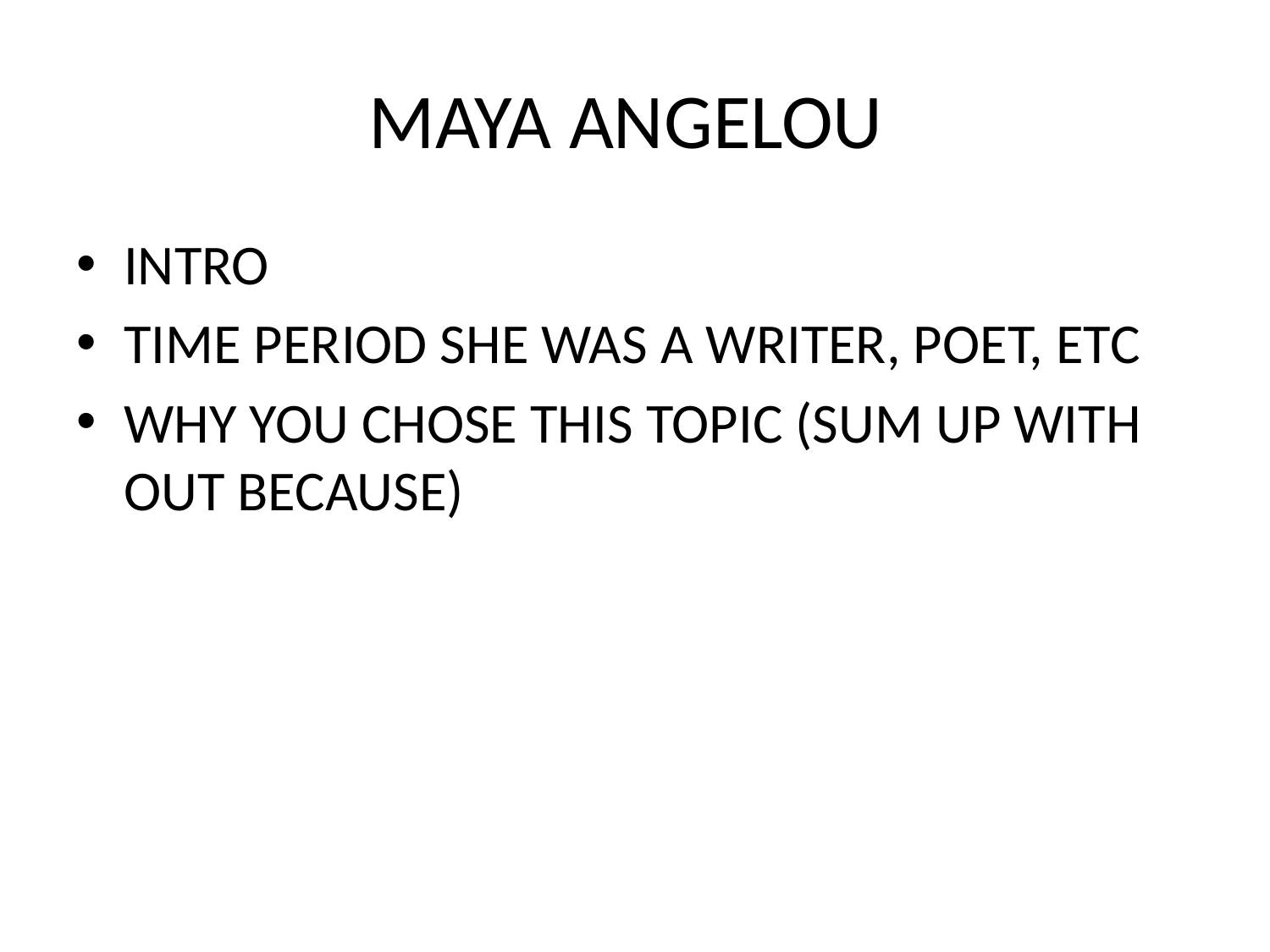

# MAYA ANGELOU
INTRO
TIME PERIOD SHE WAS A WRITER, POET, ETC
WHY YOU CHOSE THIS TOPIC (SUM UP WITH OUT BECAUSE)